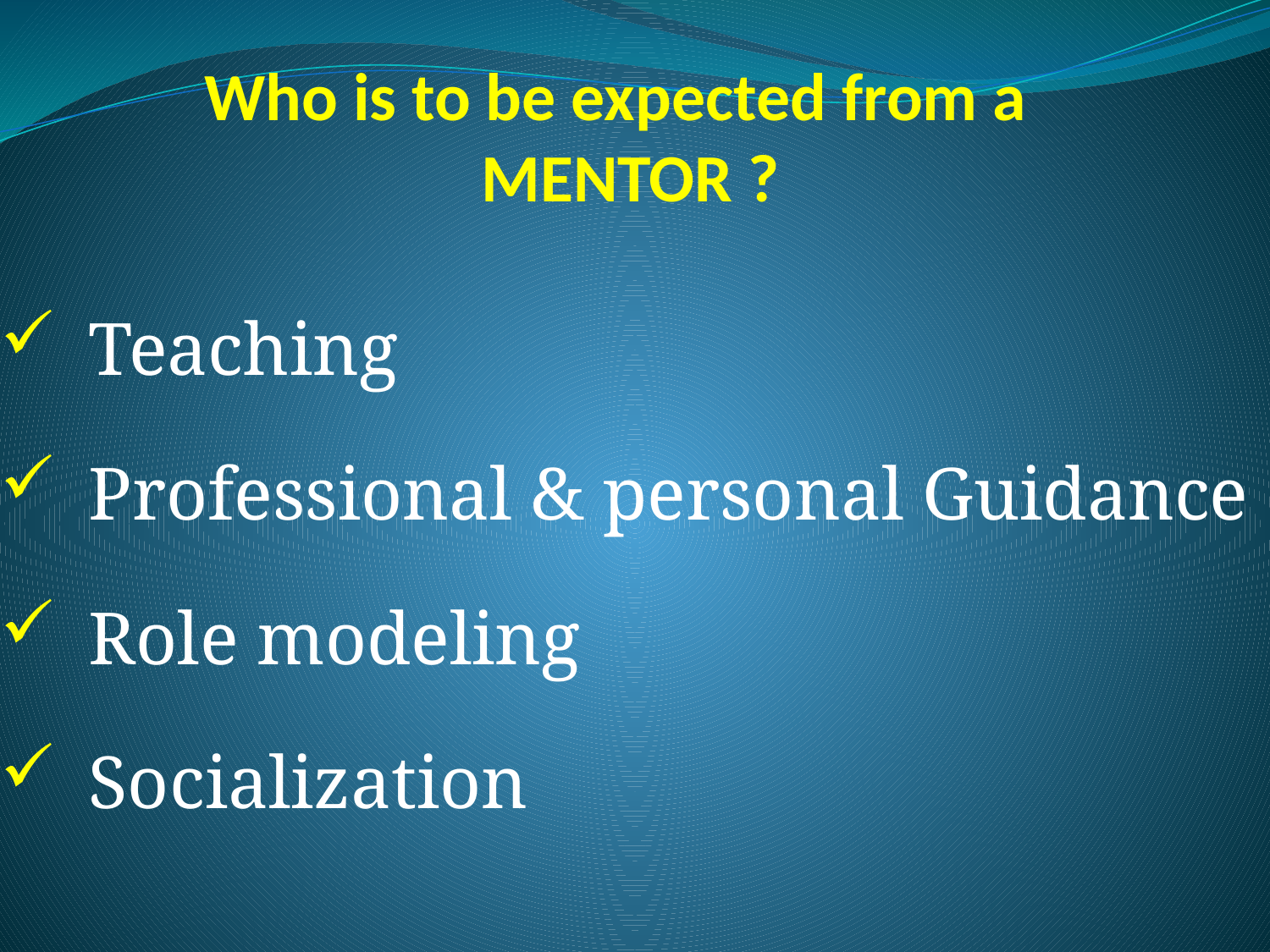

# Who is to be expected from a MENTOR ?
Teaching
Professional & personal Guidance
Role modeling
Socialization